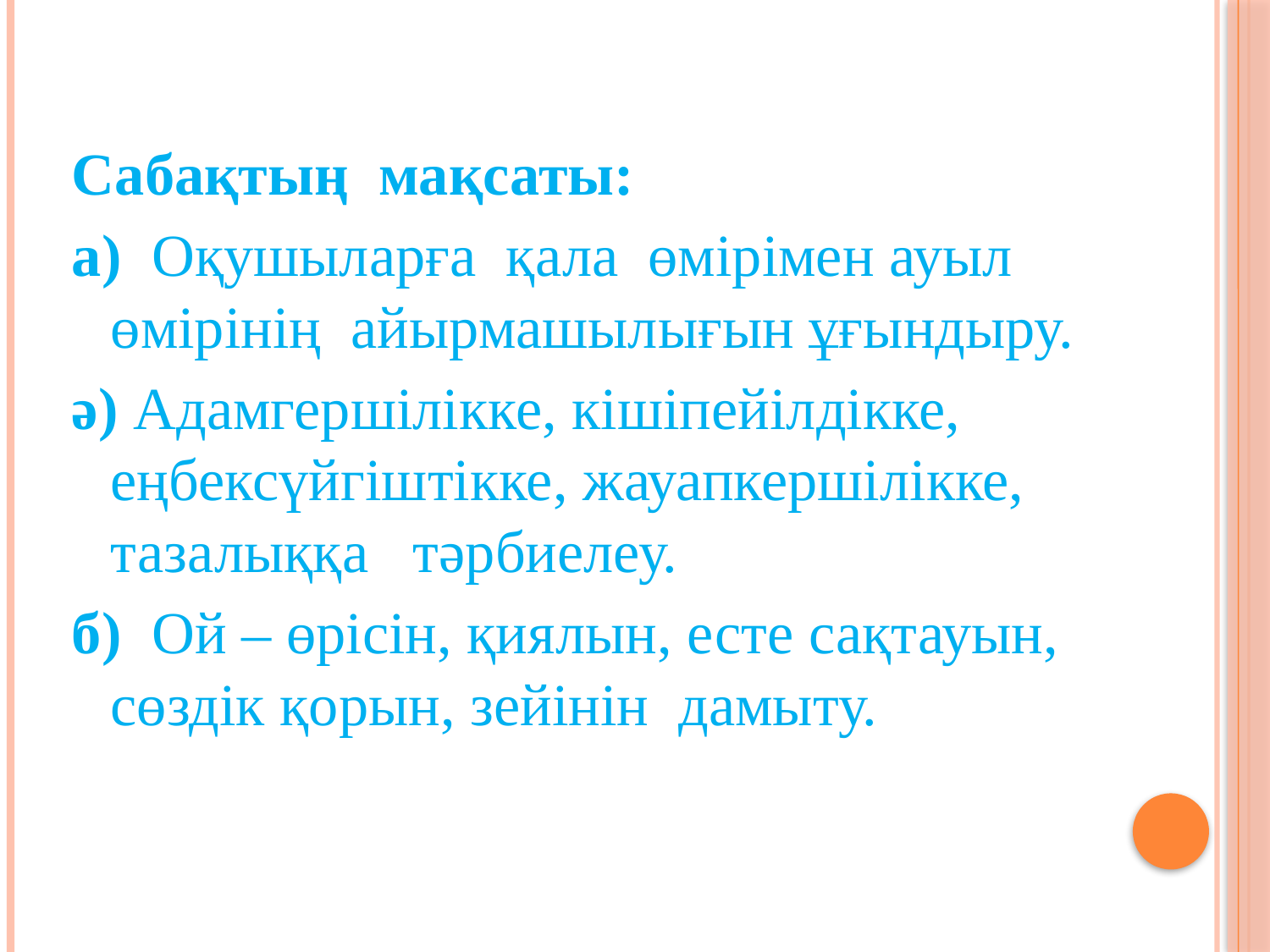

Сабақтың  мақсаты:
а)  Оқушыларға  қала  өмірімен ауыл өмірінің  айырмашылығын ұғындыру.
ә) Адамгершілікке, кішіпейілдікке, еңбексүйгіштікке, жауапкершілікке, тазалыққа   тәрбиелеу.
б)  Ой – өрісін, қиялын, есте сақтауын, сөздік қорын, зейінін  дамыту.